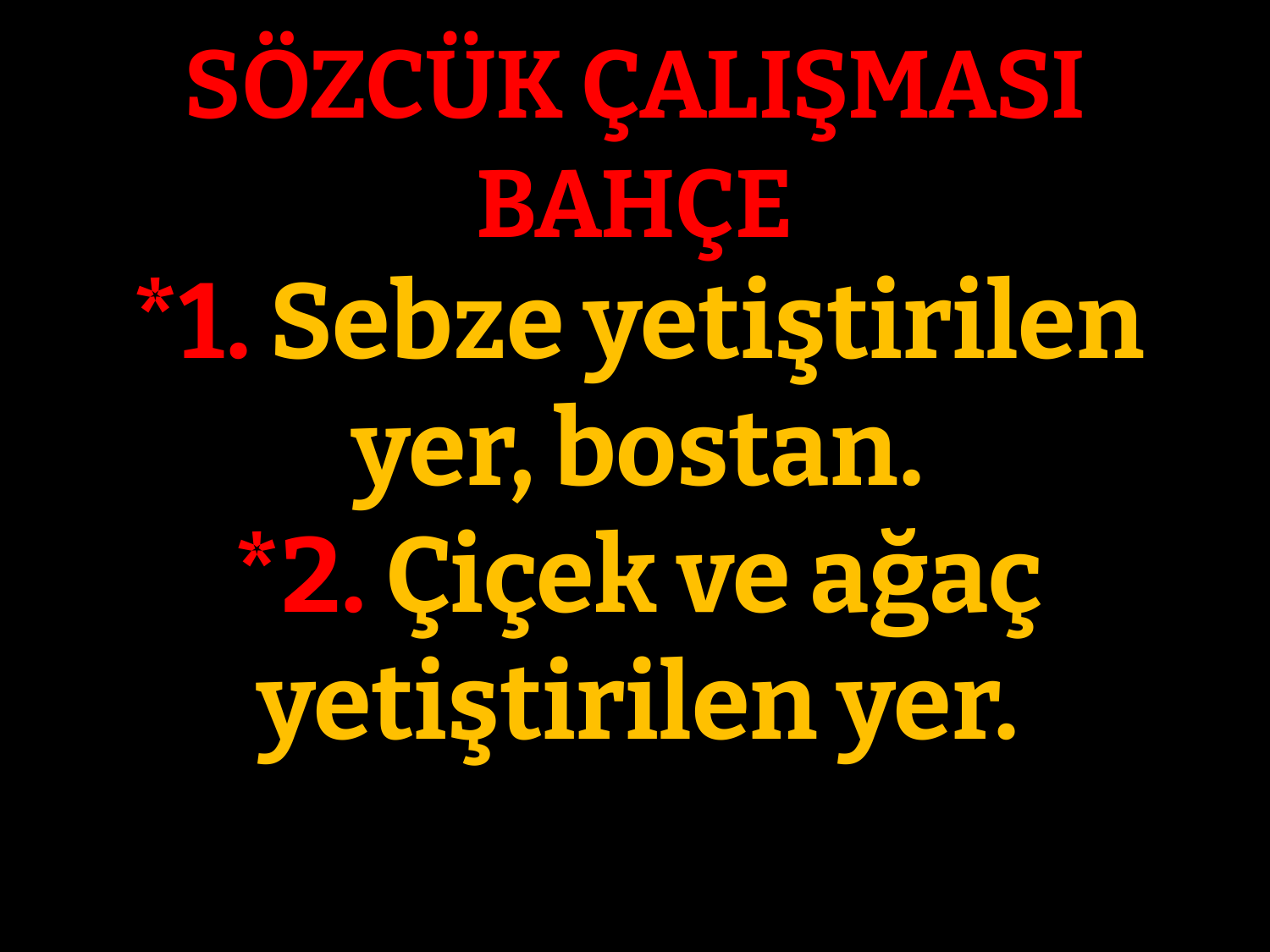

SÖZCÜK ÇALIŞMASI
BAHÇE
*1. Sebze yetiştirilen yer, bostan.
*2. Çiçek ve ağaç yetiştirilen yer.